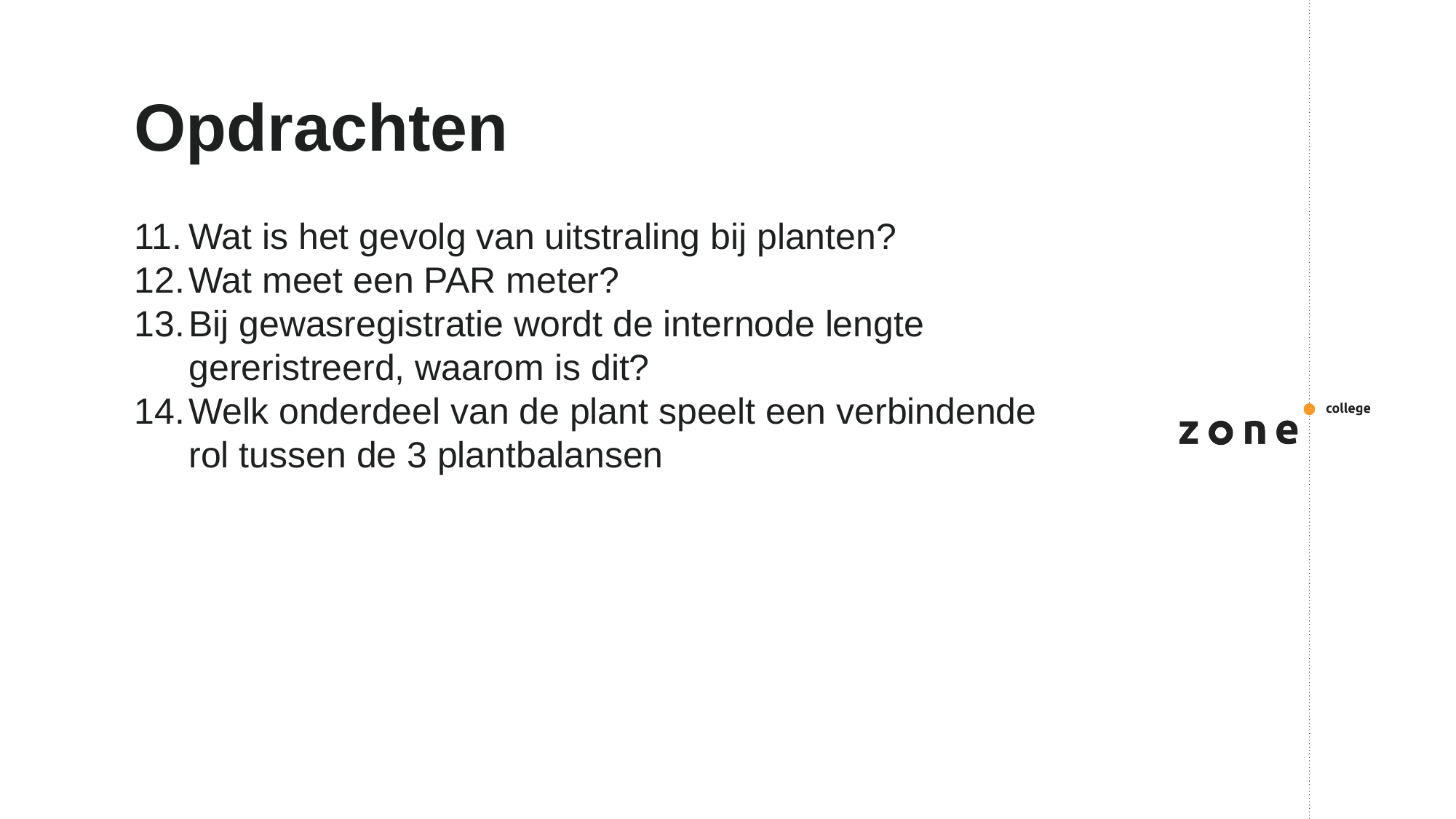

# Opdrachten
Wat is het gevolg van uitstraling bij planten?
Wat meet een PAR meter?
Bij gewasregistratie wordt de internode lengte gereristreerd, waarom is dit?
Welk onderdeel van de plant speelt een verbindende rol tussen de 3 plantbalansen